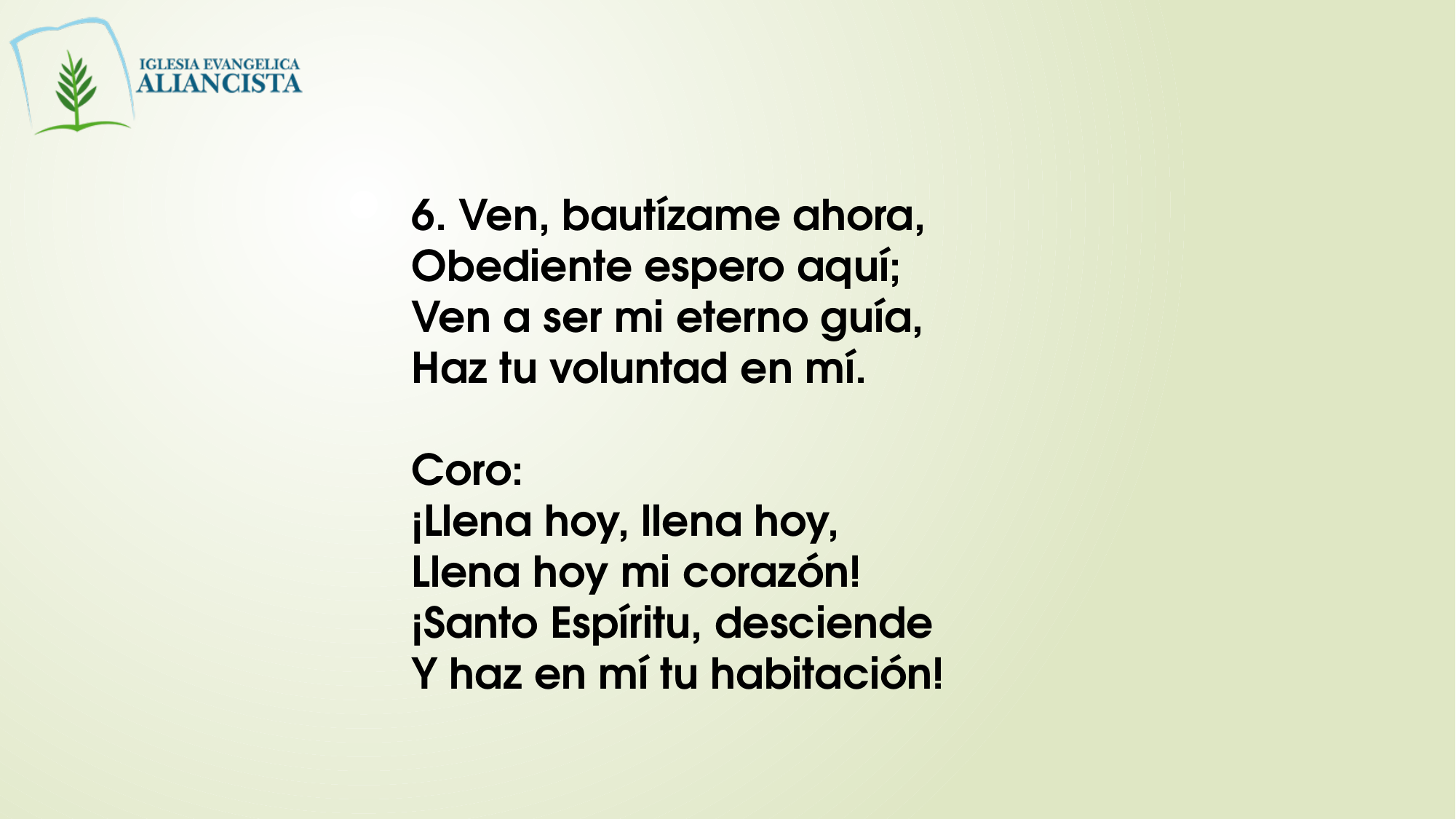

6. Ven, bautízame ahora,
Obediente espero aquí;
Ven a ser mi eterno guía,
Haz tu voluntad en mí.

Coro:
¡Llena hoy, llena hoy,
Llena hoy mi corazón!
¡Santo Espíritu, desciende
Y haz en mí tu habitación!